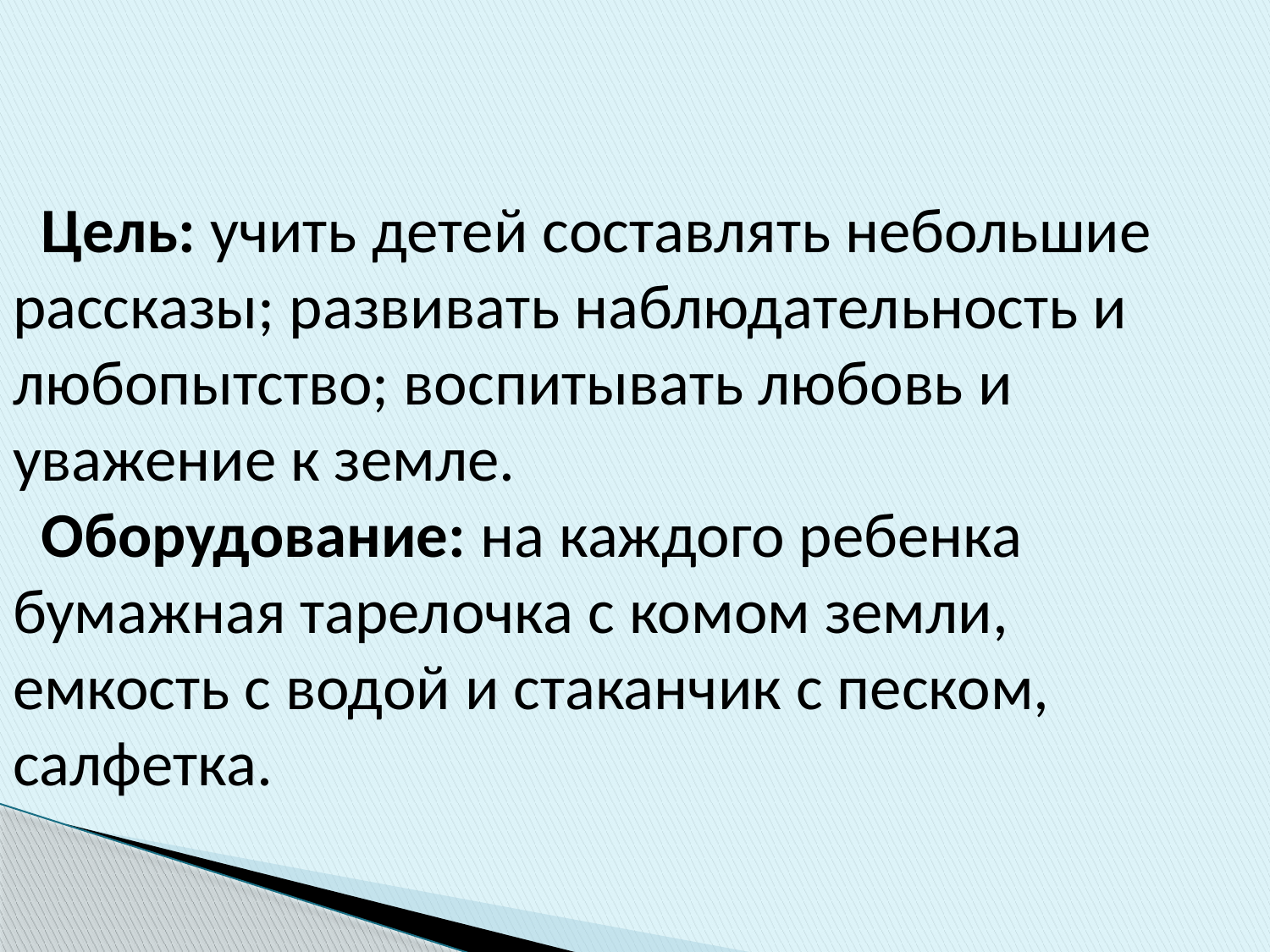

Цель: учить детей составлять небольшие    рассказы; развивать наблюдательность и любопытство; воспитывать любовь и уважение к земле.
  Оборудование: на каждого ребенка бумажная тарелочка с комом земли,
емкость с водой и стаканчик с песком, салфетка.